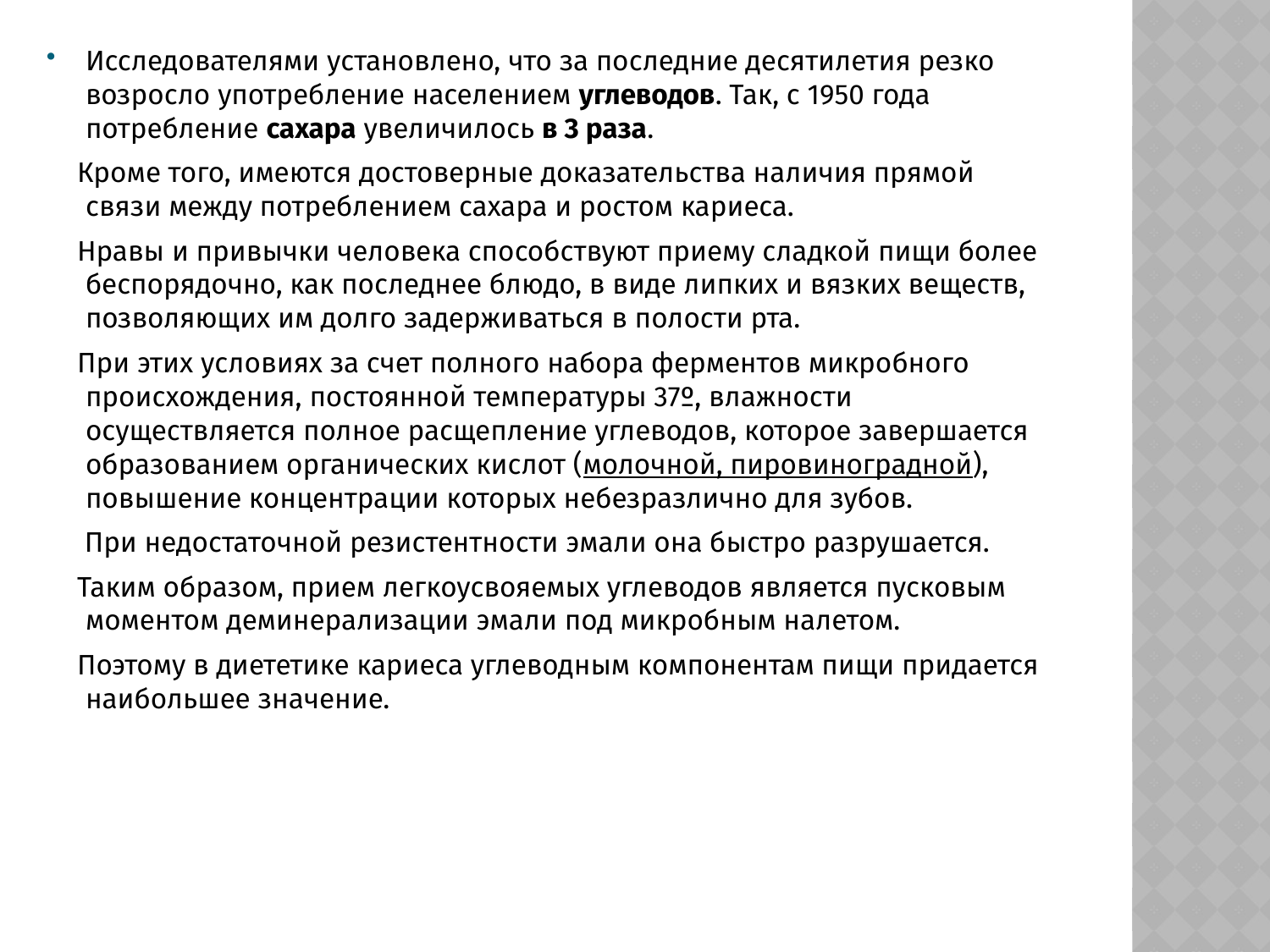

Исследователями установлено, что за последние десятилетия резко возросло употребление населением углеводов. Так, с 1950 года потребление сахара увеличилось в 3 раза.
    Кроме того, имеются достоверные доказательства наличия прямой связи между потреблением сахара и ростом кариеса.
    Нравы и привычки человека способствуют приему сладкой пищи более беспорядочно, как последнее блюдо, в виде липких и вязких веществ, позволяющих им долго задерживаться в полости рта.
    При этих условиях за счет полного набора ферментов микробного происхождения, постоянной температуры 37º, влажности осуществляется полное расщепление углеводов, которое завершается образованием органических кислот (молочной, пировиноградной), повышение концентрации которых небезразлично для зубов.
     При недостаточной резистентности эмали она быстро разрушается.
    Таким образом, прием легкоусвояемых углеводов является пусковым моментом деминерализации эмали под микробным налетом.
    Поэтому в диететике кариеса углеводным компонентам пищи придается наибольшее значение.